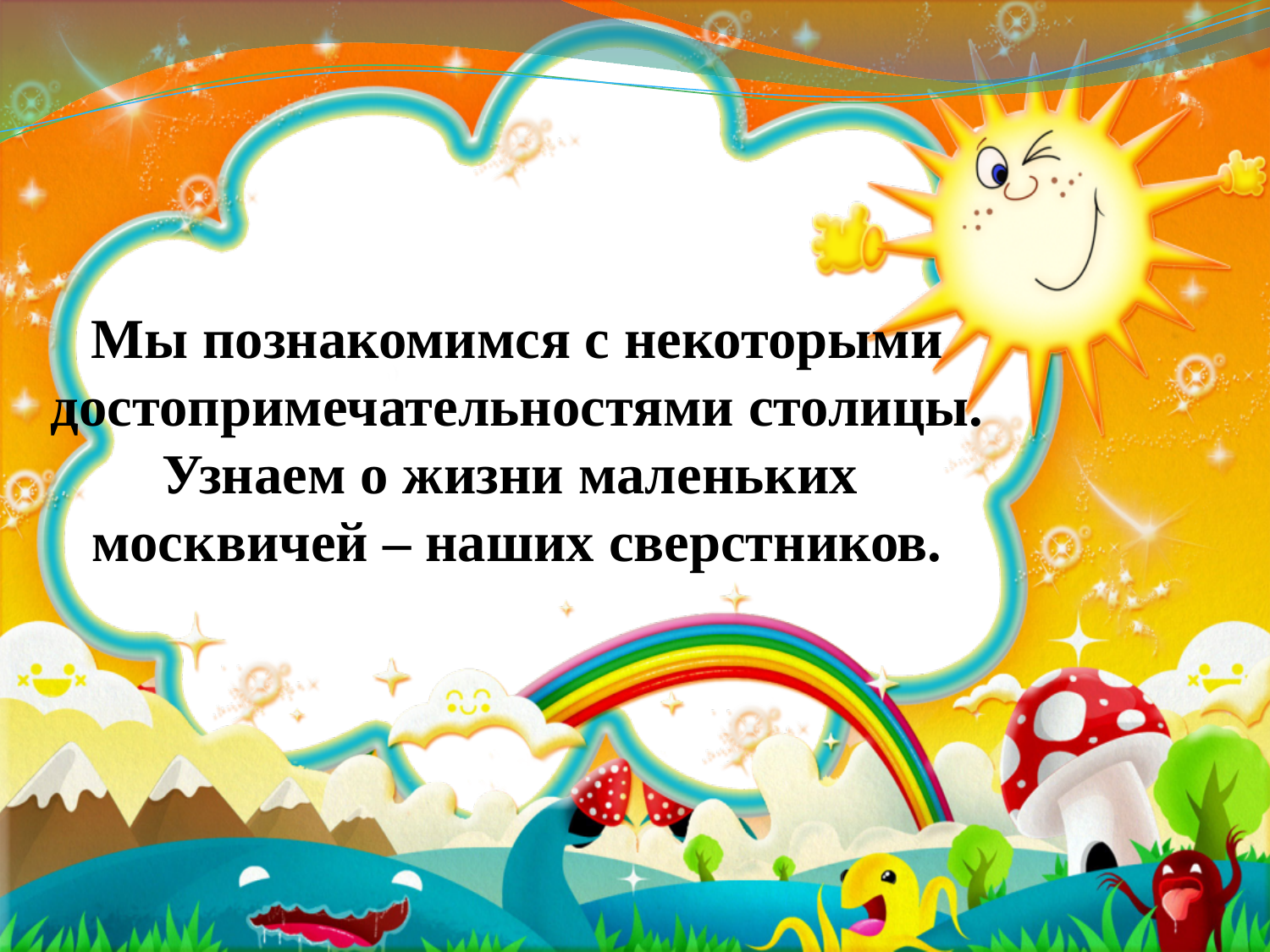

Мы познакомимся с некоторыми достопримечательностями столицы. Узнаем о жизни маленьких
москвичей – наших сверстников.